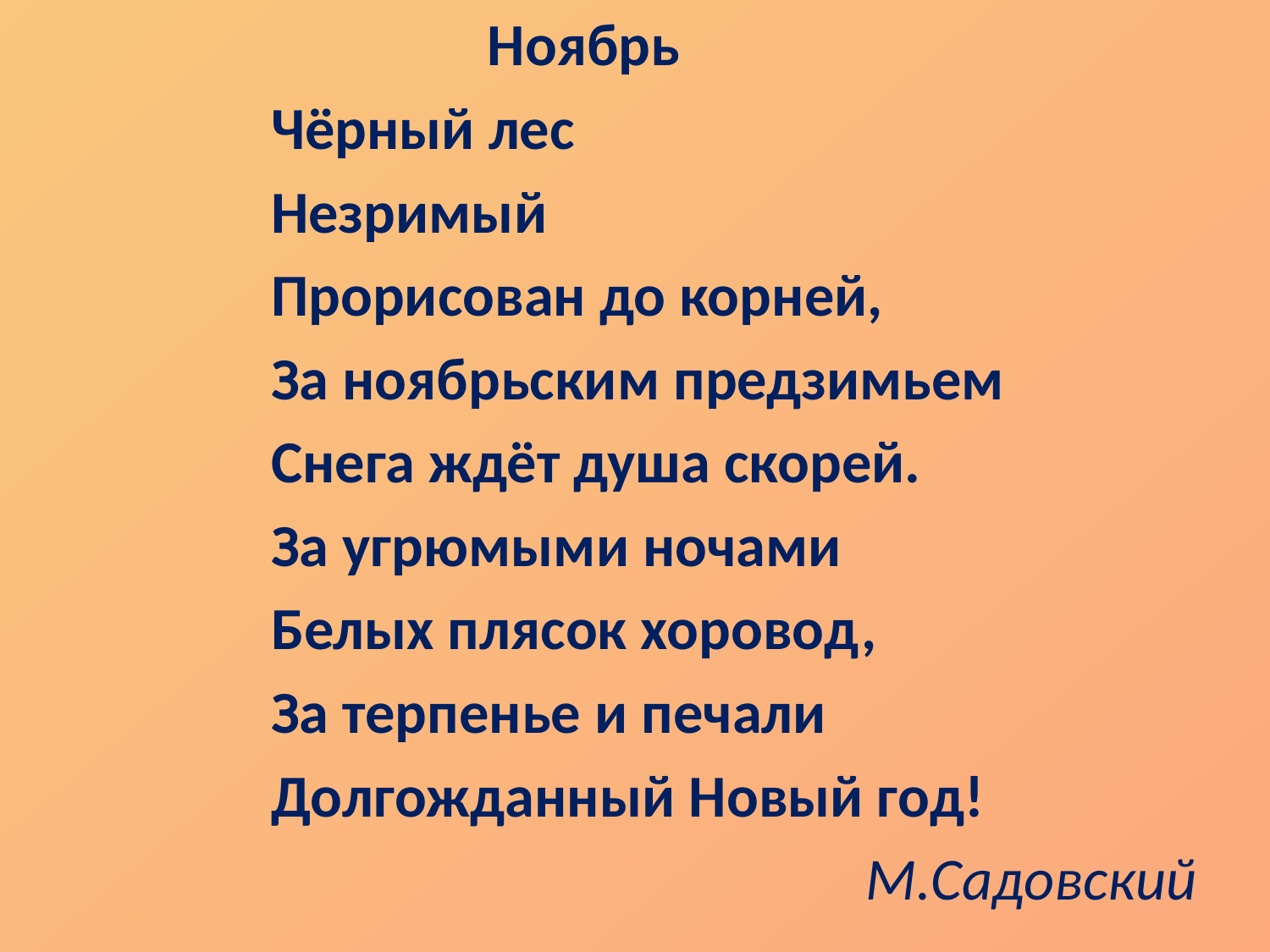

Ноябрь
Чёрный лес
Незримый
Прорисован до корней,
За ноябрьским предзимьем
Снега ждёт душа скорей.
За угрюмыми ночами
Белых плясок хоровод,
За терпенье и печали
Долгожданный Новый год!
М.Садовский

#